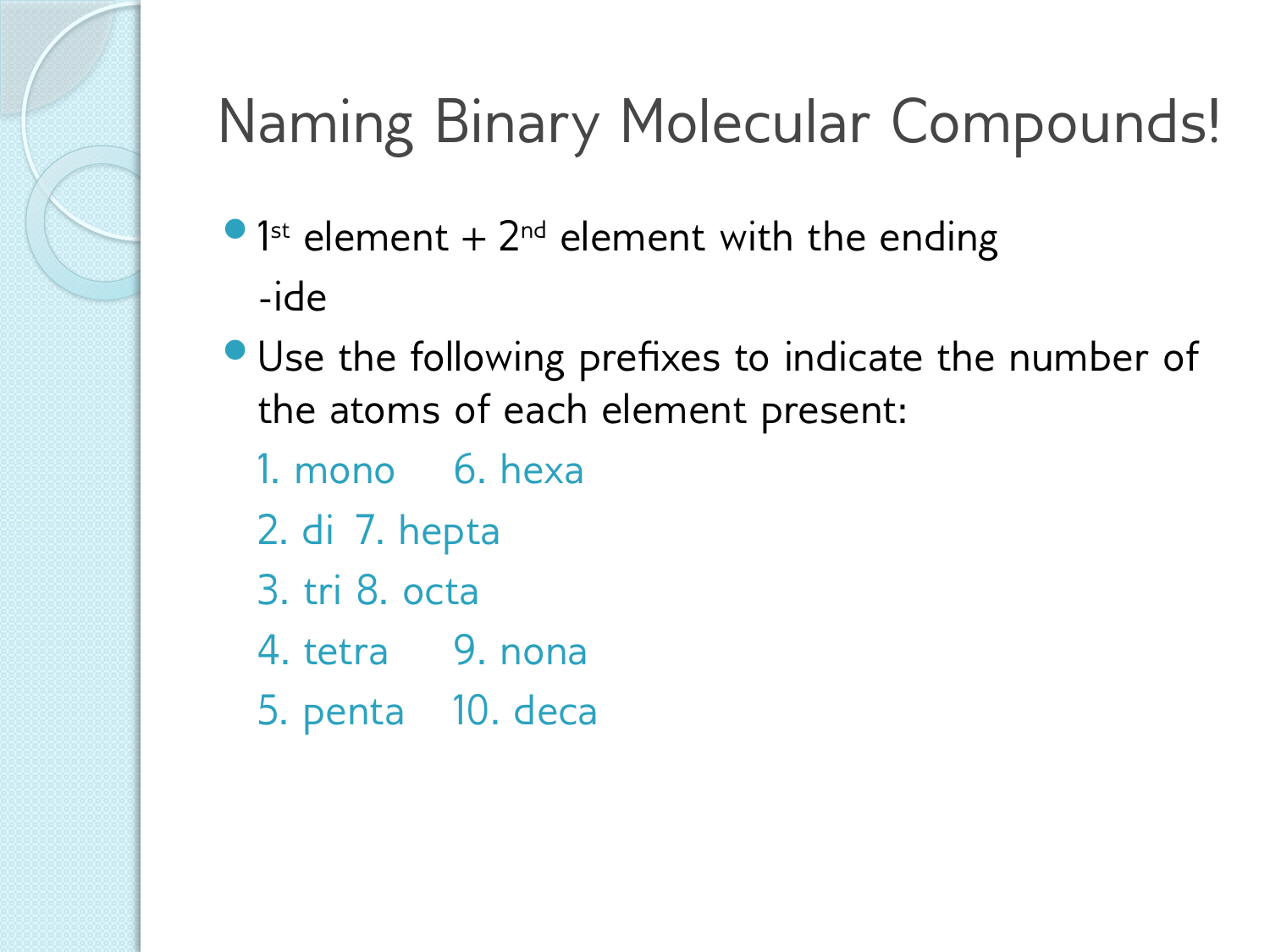

# Naming Binary Molecular Compounds!
1st element + 2nd element with the ending
	-ide
Use the following prefixes to indicate the number of the atoms of each element present:
	1. mono		6. hexa
	2. di		7. hepta
	3. tri		8. octa
	4. tetra		9. nona
	5. penta		10. deca